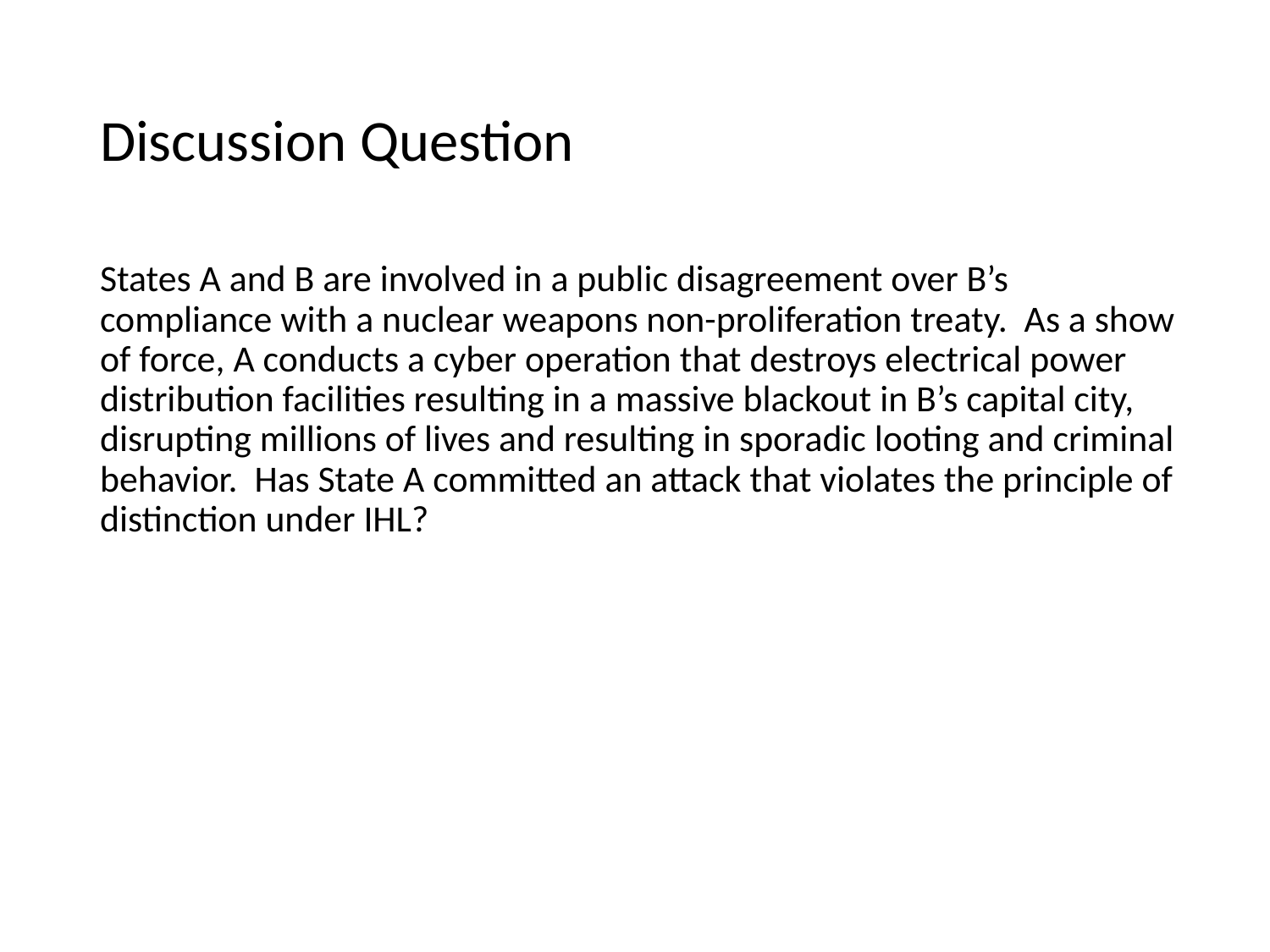

# Discussion Question
States A and B are involved in a public disagreement over B’s compliance with a nuclear weapons non-proliferation treaty.  As a show of force, A conducts a cyber operation that destroys electrical power distribution facilities resulting in a massive blackout in B’s capital city, disrupting millions of lives and resulting in sporadic looting and criminal behavior.  Has State A committed an attack that violates the principle of distinction under IHL?